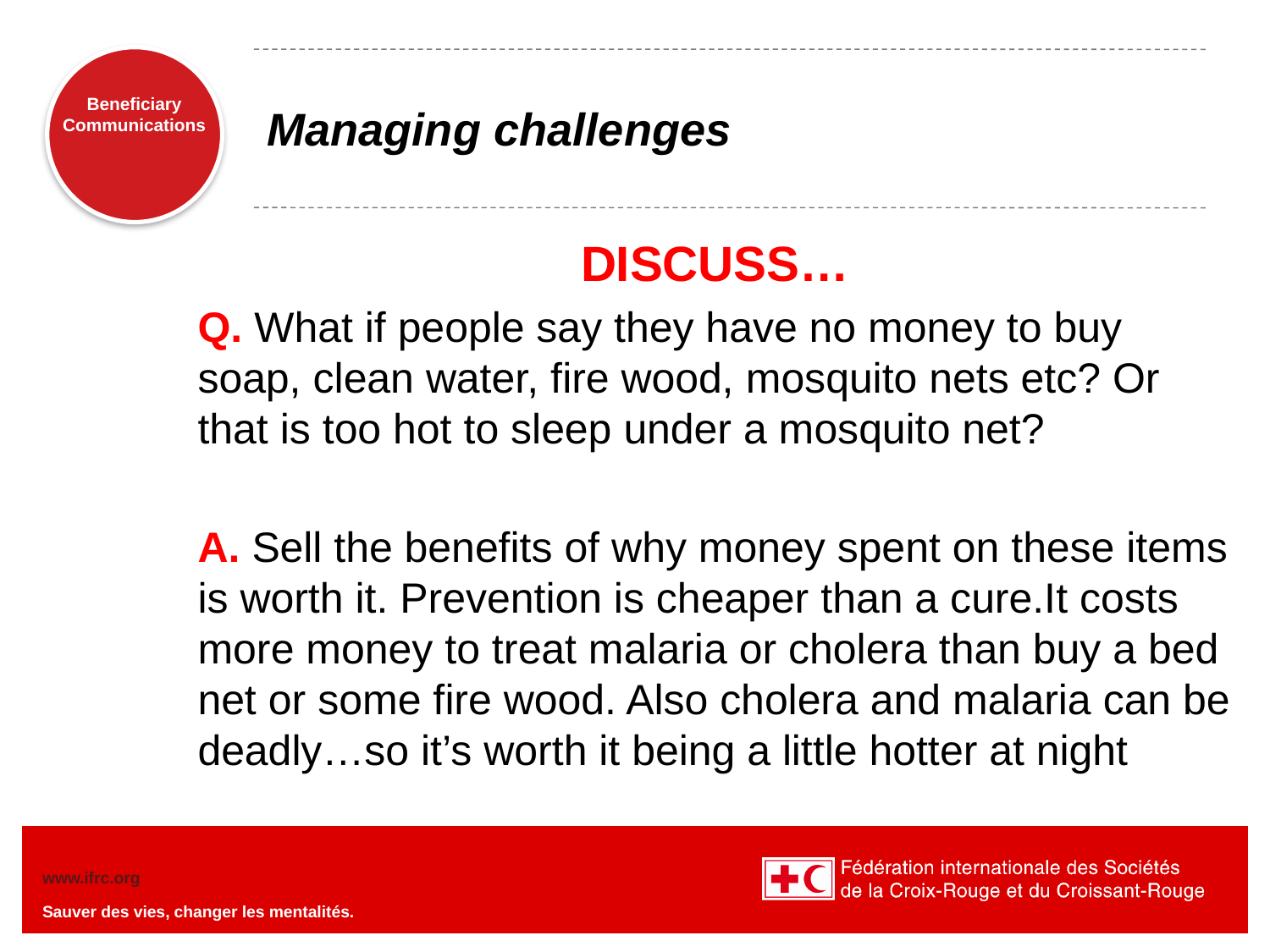

# Managing challenges
DISCUSS…
Q. What if people say they have no money to buy soap, clean water, fire wood, mosquito nets etc? Or that is too hot to sleep under a mosquito net?

A. Sell the benefits of why money spent on these items is worth it. Prevention is cheaper than a cure.It costs more money to treat malaria or cholera than buy a bed net or some fire wood. Also cholera and malaria can be deadly…so it’s worth it being a little hotter at night